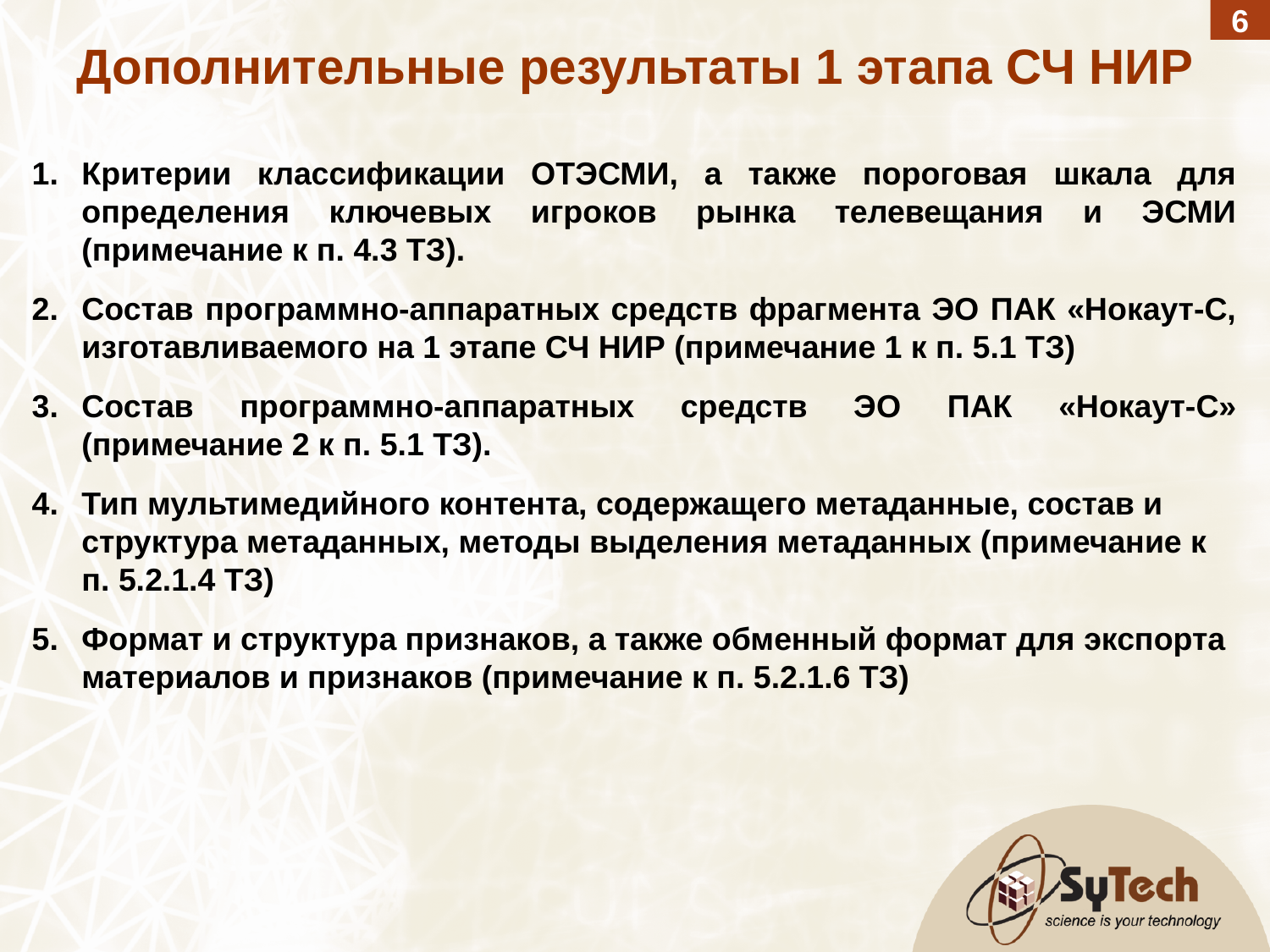

6
Дополнительные результаты 1 этапа СЧ НИР

Критерии классификации ОТЭСМИ, а также пороговая шкала для определения ключевых игроков рынка телевещания и ЭСМИ (примечание к п. 4.3 ТЗ).
Состав программно-аппаратных средств фрагмента ЭО ПАК «Нокаут-С, изготавливаемого на 1 этапе СЧ НИР (примечание 1 к п. 5.1 ТЗ)
Состав программно-аппаратных средств ЭО ПАК «Нокаут-С» (примечание 2 к п. 5.1 ТЗ).
Тип мультимедийного контента, содержащего метаданные, состав и структура метаданных, методы выделения метаданных (примечание к п. 5.2.1.4 ТЗ)
Формат и структура признаков, а также обменный формат для экспорта материалов и признаков (примечание к п. 5.2.1.6 ТЗ)